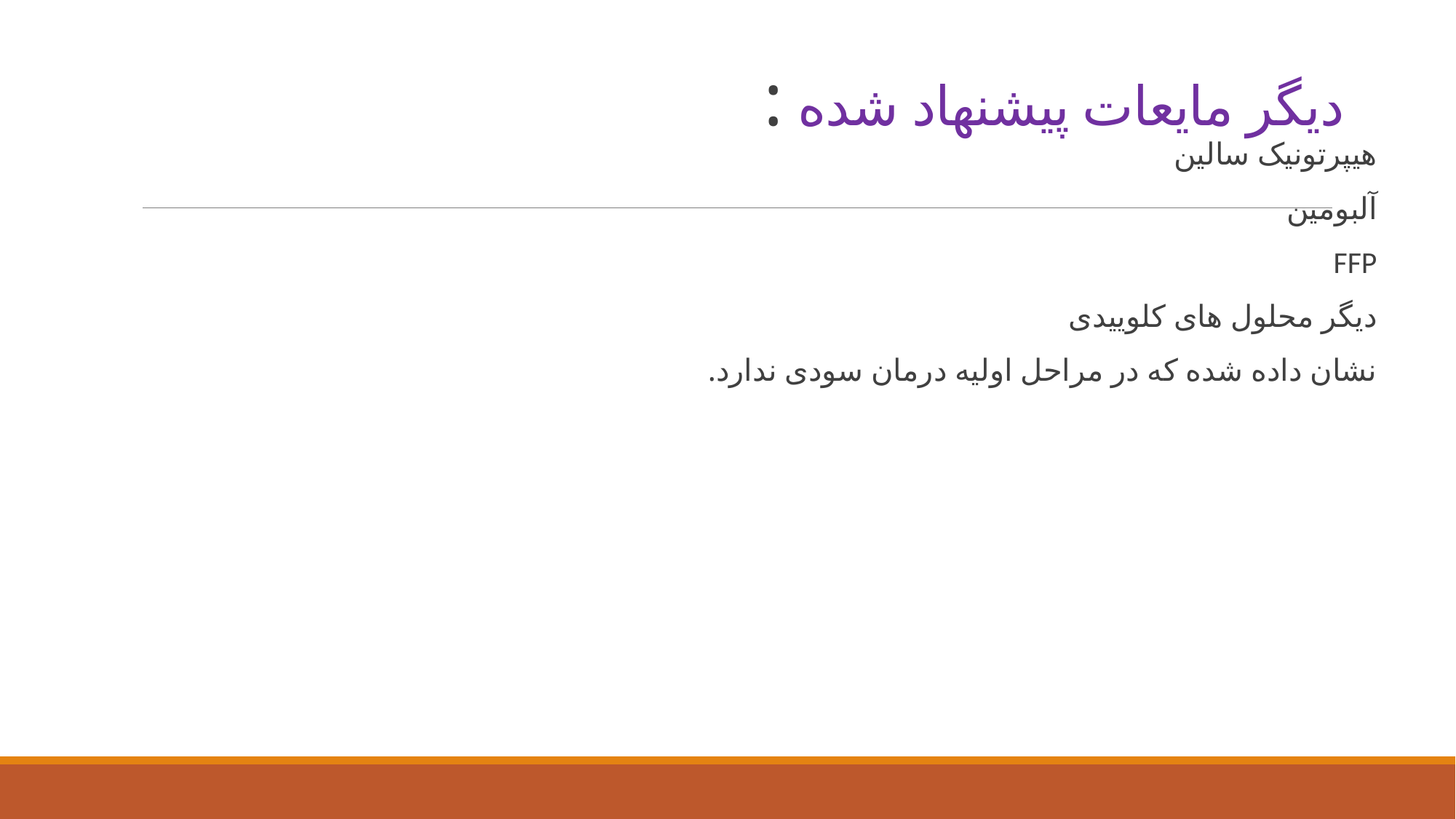

# دیگر مایعات پیشنهاد شده :
هیپرتونیک سالین
آلبومین
FFP
دیگر محلول های کلوییدی
نشان داده شده که در مراحل اولیه درمان سودی ندارد.